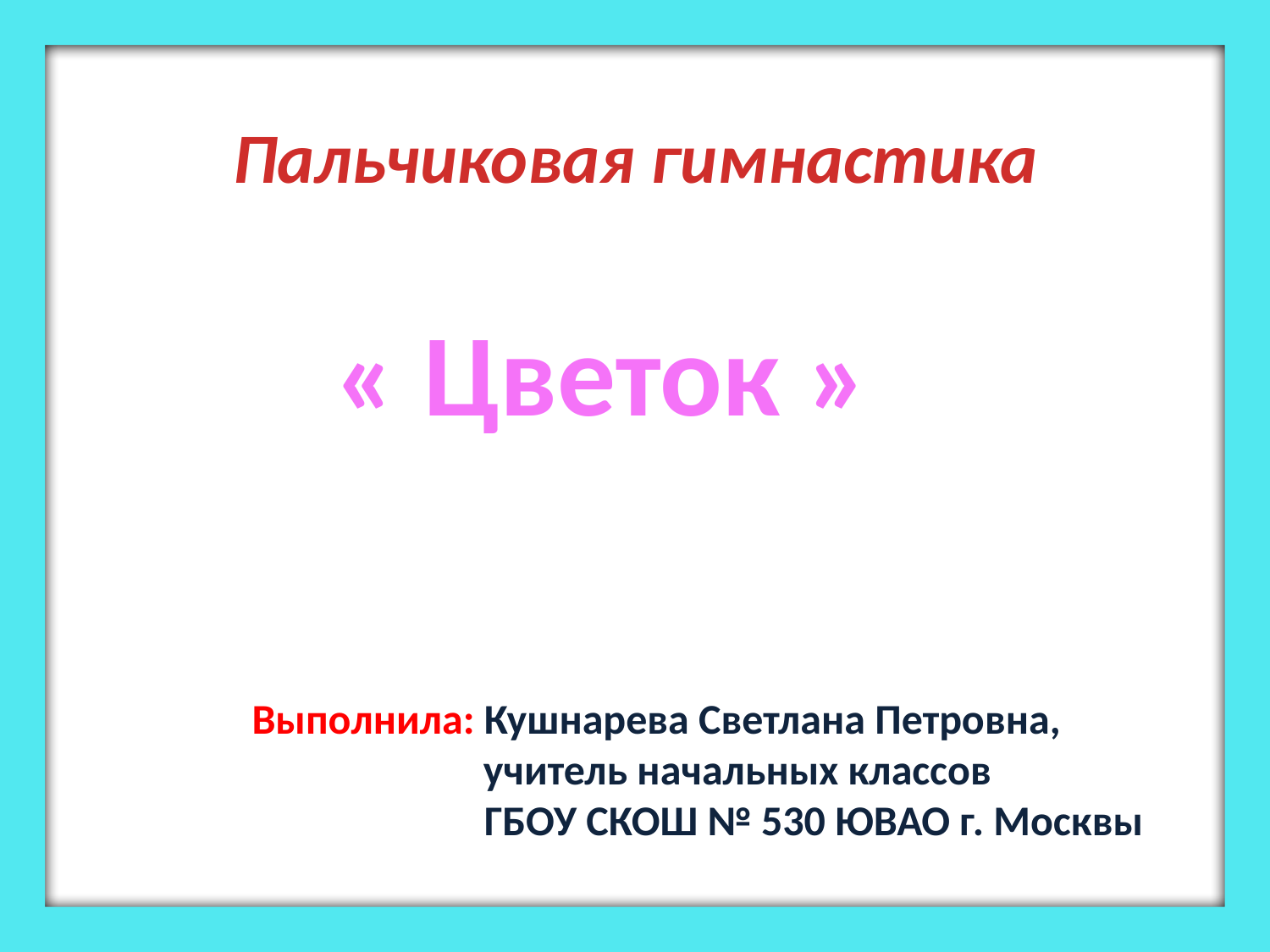

Пальчиковая гимнастика

               « Цветок »
Выполнила: Кушнарева Светлана Петровна,
                  учитель начальных классов
                                 ГБОУ СКОШ № 530 ЮВАО г. Москвы